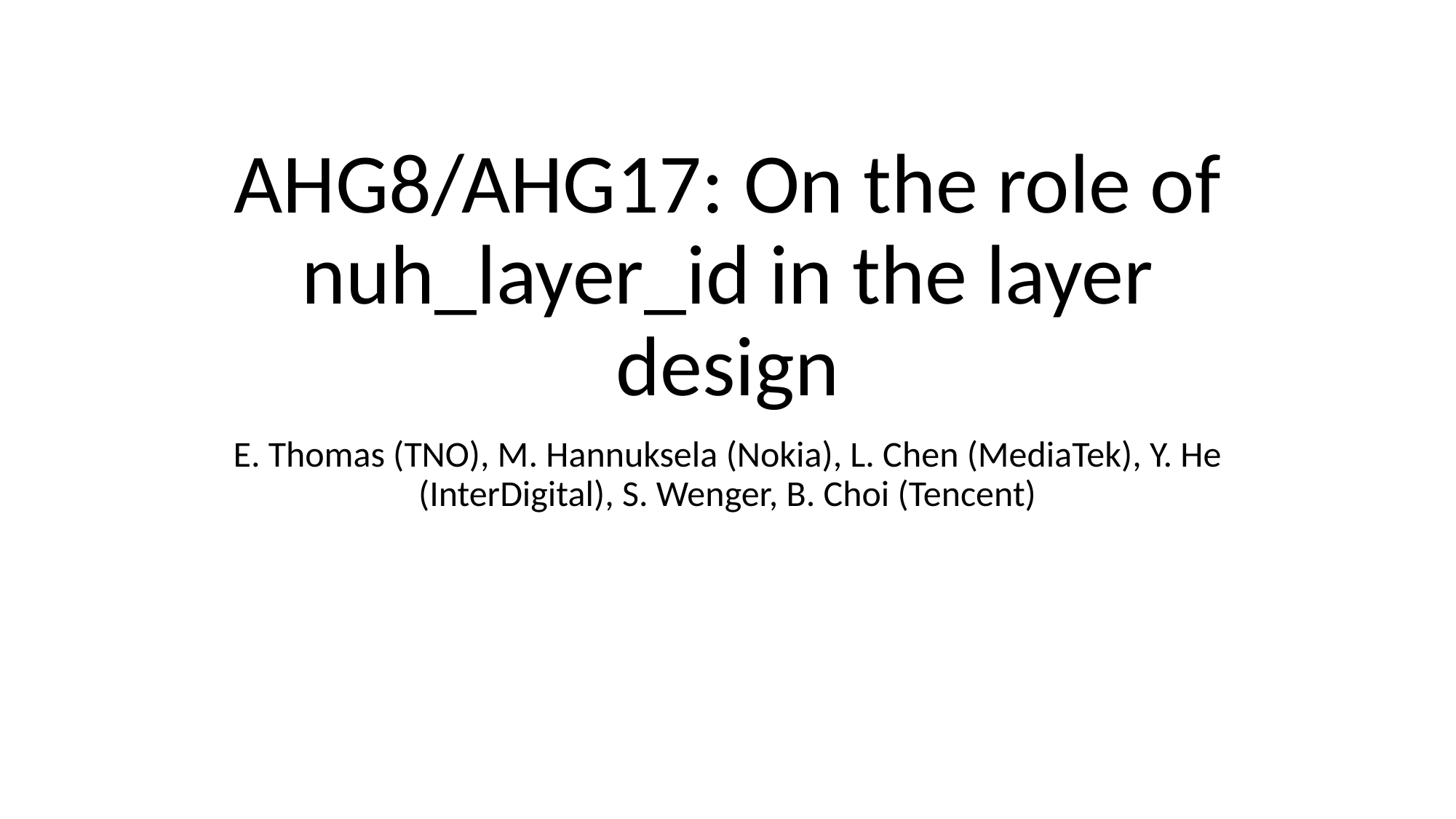

# AHG8/AHG17: On the role of nuh_layer_id in the layer design
E. Thomas (TNO), M. Hannuksela (Nokia), L. Chen (MediaTek), Y. He (InterDigital), S. Wenger, B. Choi (Tencent)